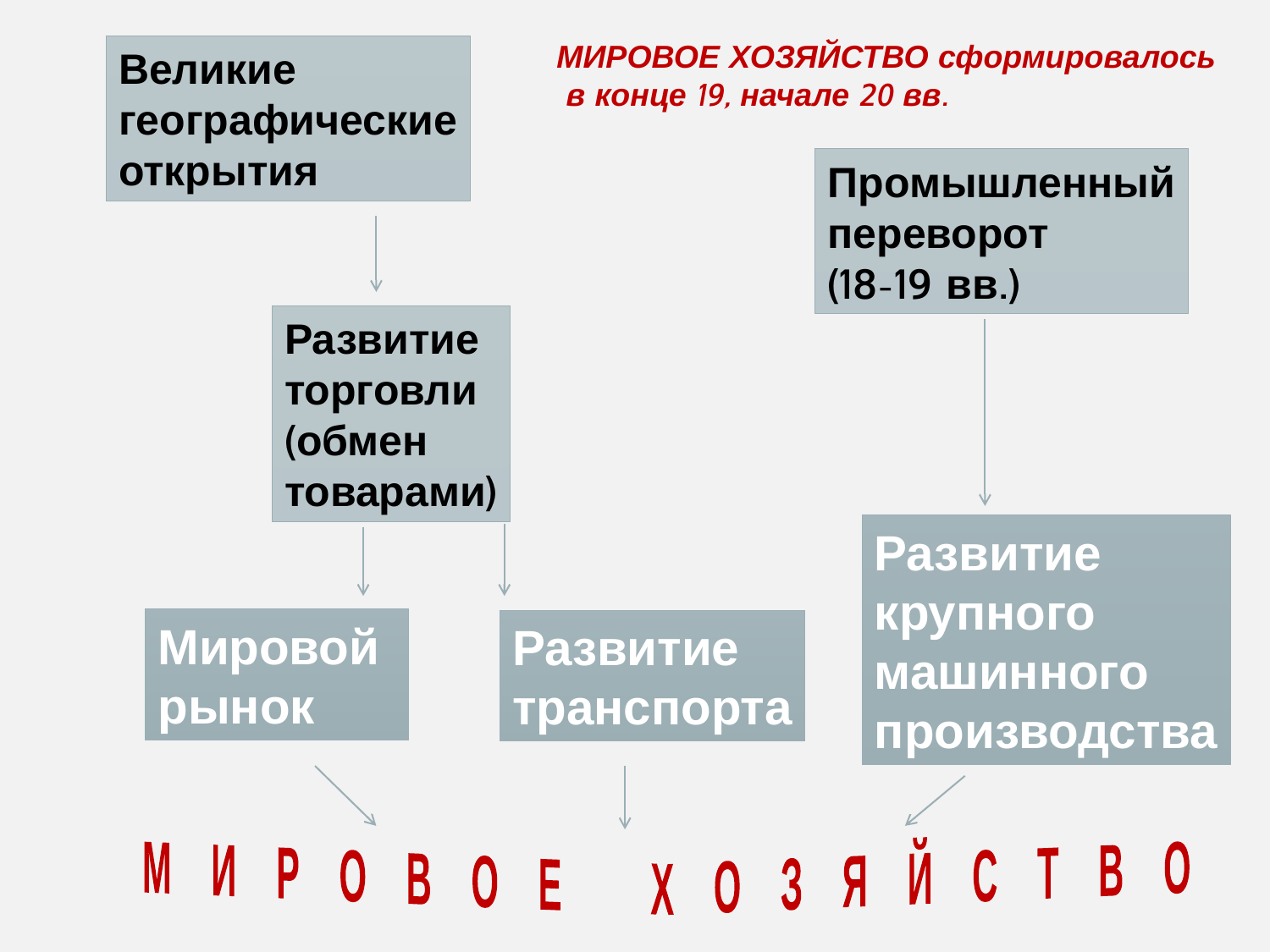

МИРОВОЕ ХОЗЯЙСТВО сформировалось
 в конце 19, начале 20 вв.
Великие
географические
открытия
Промышленный
переворот
(18-19 вв.)
Развитие
торговли
(обмен
товарами)
Развитие
крупного
машинного
производства
Мировой
рынок
Развитие
транспорта
М    И    Р    О    В    О    Е         Х    О    З    Я    Й    С    Т    В    О